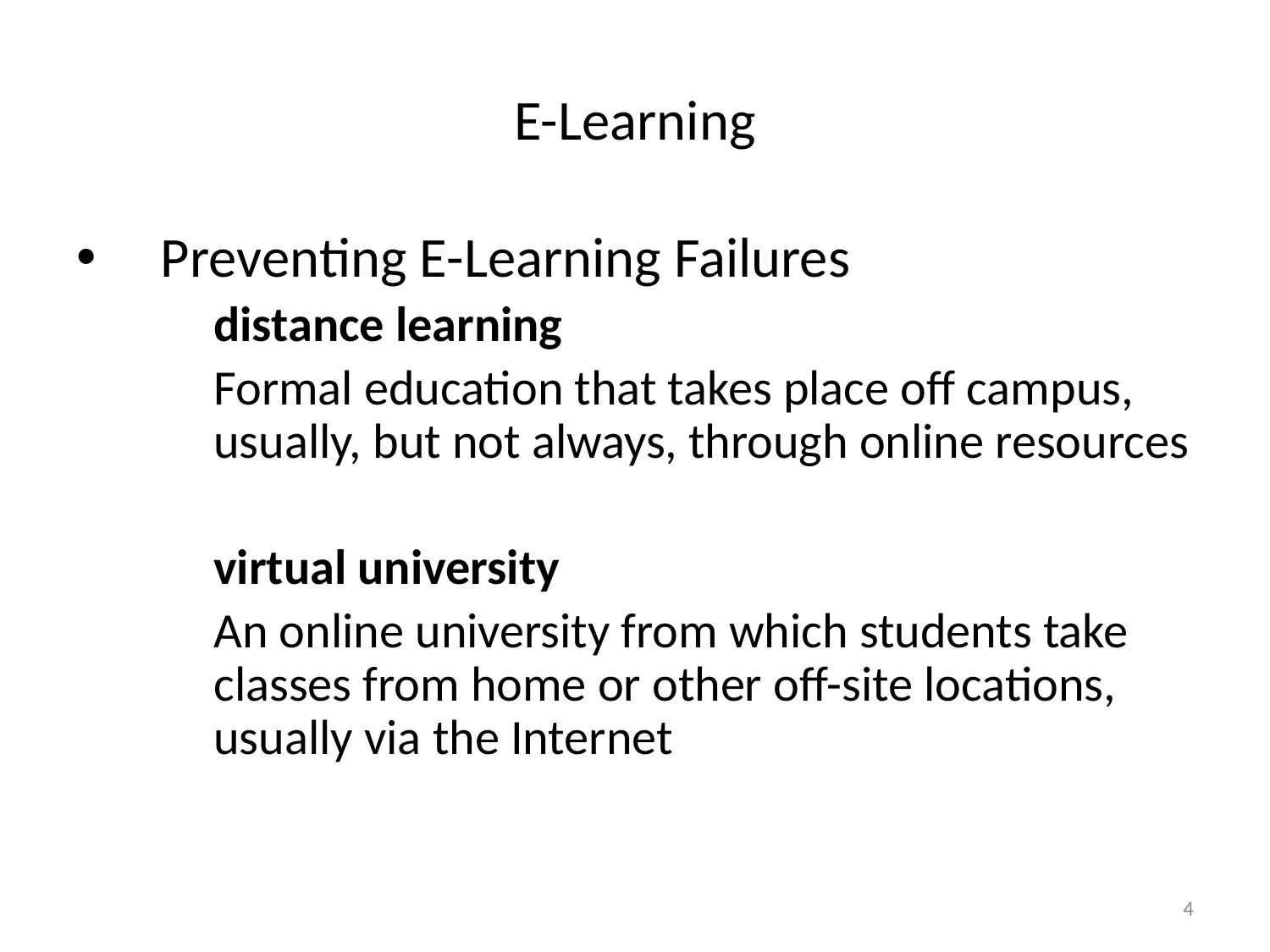

# E-Learning
Preventing E-Learning Failures
	distance learning
	Formal education that takes place off campus, usually, but not always, through online resources

	virtual university
	An online university from which students take classes from home or other off-site locations, usually via the Internet
4